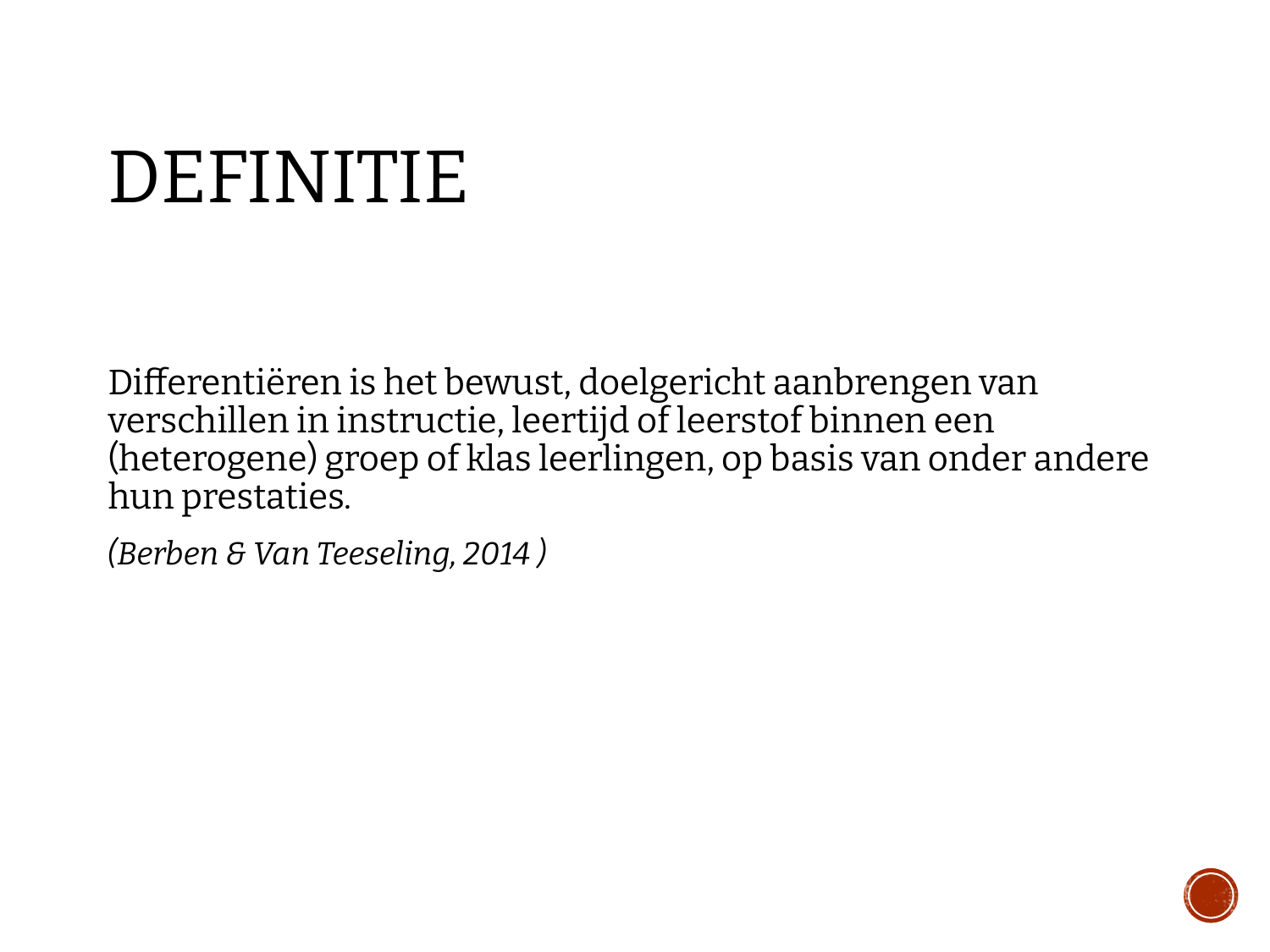

# Definitie

Differentiëren is het bewust, doelgericht aanbrengen van verschillen in instructie, leertijd of leerstof binnen een (heterogene) groep of klas leerlingen, op basis van onder andere hun prestaties.
(Berben & Van Teeseling, 2014 )